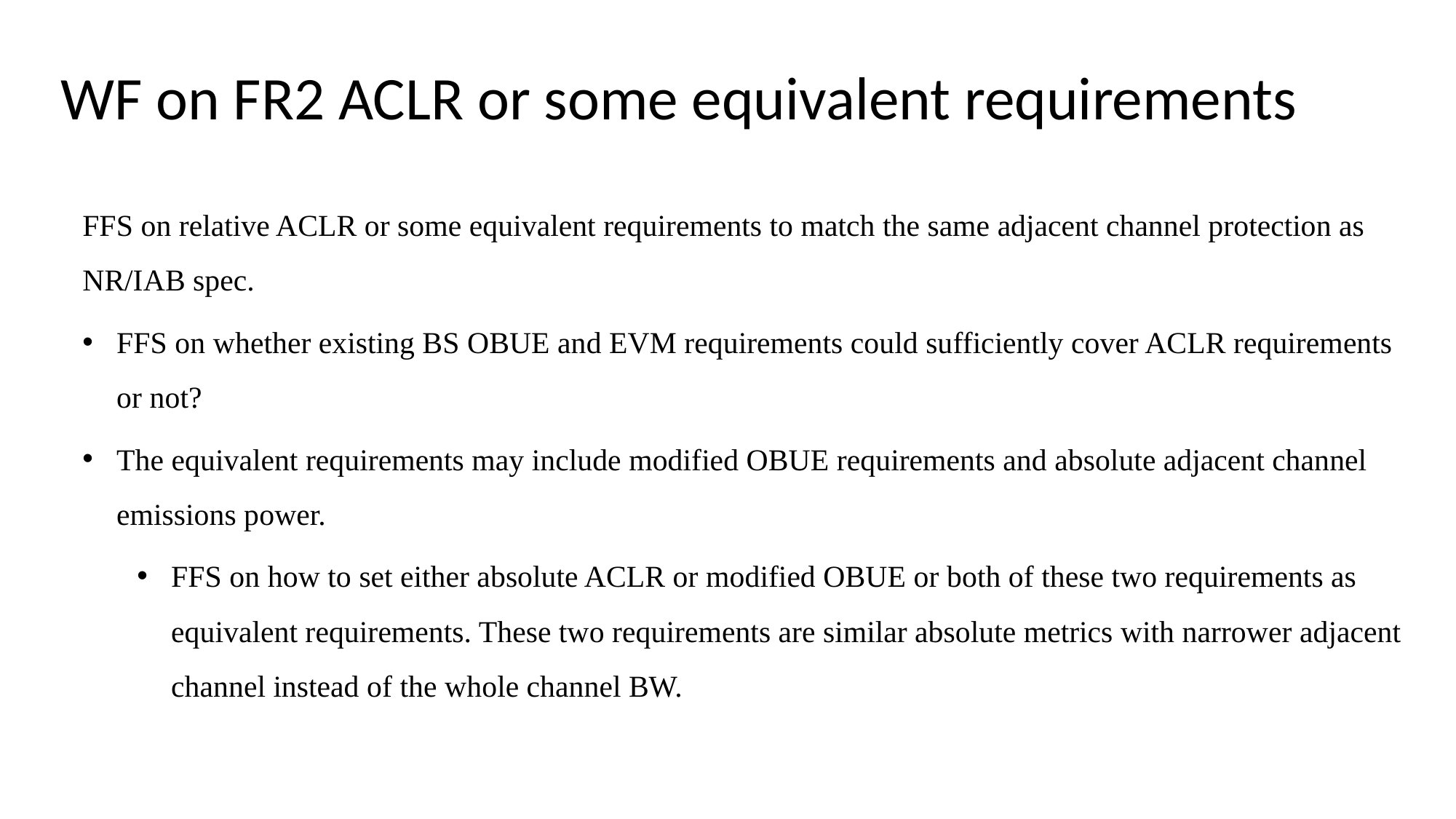

# WF on FR2 ACLR or some equivalent requirements
FFS on relative ACLR or some equivalent requirements to match the same adjacent channel protection as NR/IAB spec.
FFS on whether existing BS OBUE and EVM requirements could sufficiently cover ACLR requirements or not?
The equivalent requirements may include modified OBUE requirements and absolute adjacent channel emissions power.
FFS on how to set either absolute ACLR or modified OBUE or both of these two requirements as equivalent requirements. These two requirements are similar absolute metrics with narrower adjacent channel instead of the whole channel BW.